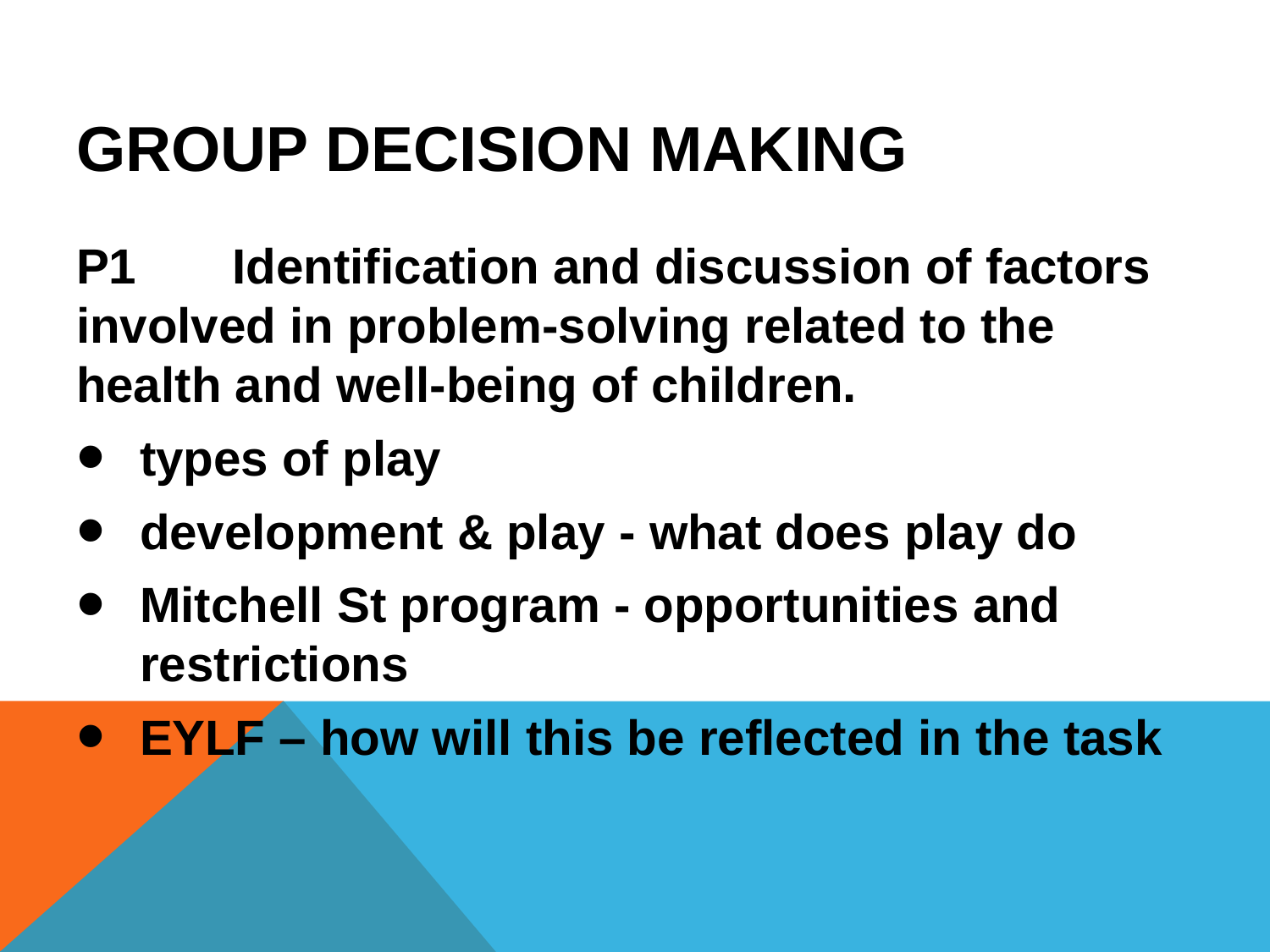

# Group Decision Making
P1       Identification and discussion of factors involved in problem-solving related to the health and well-being of children.
types of play
development & play - what does play do
Mitchell St program - opportunities and restrictions
EYLF – how will this be reflected in the task